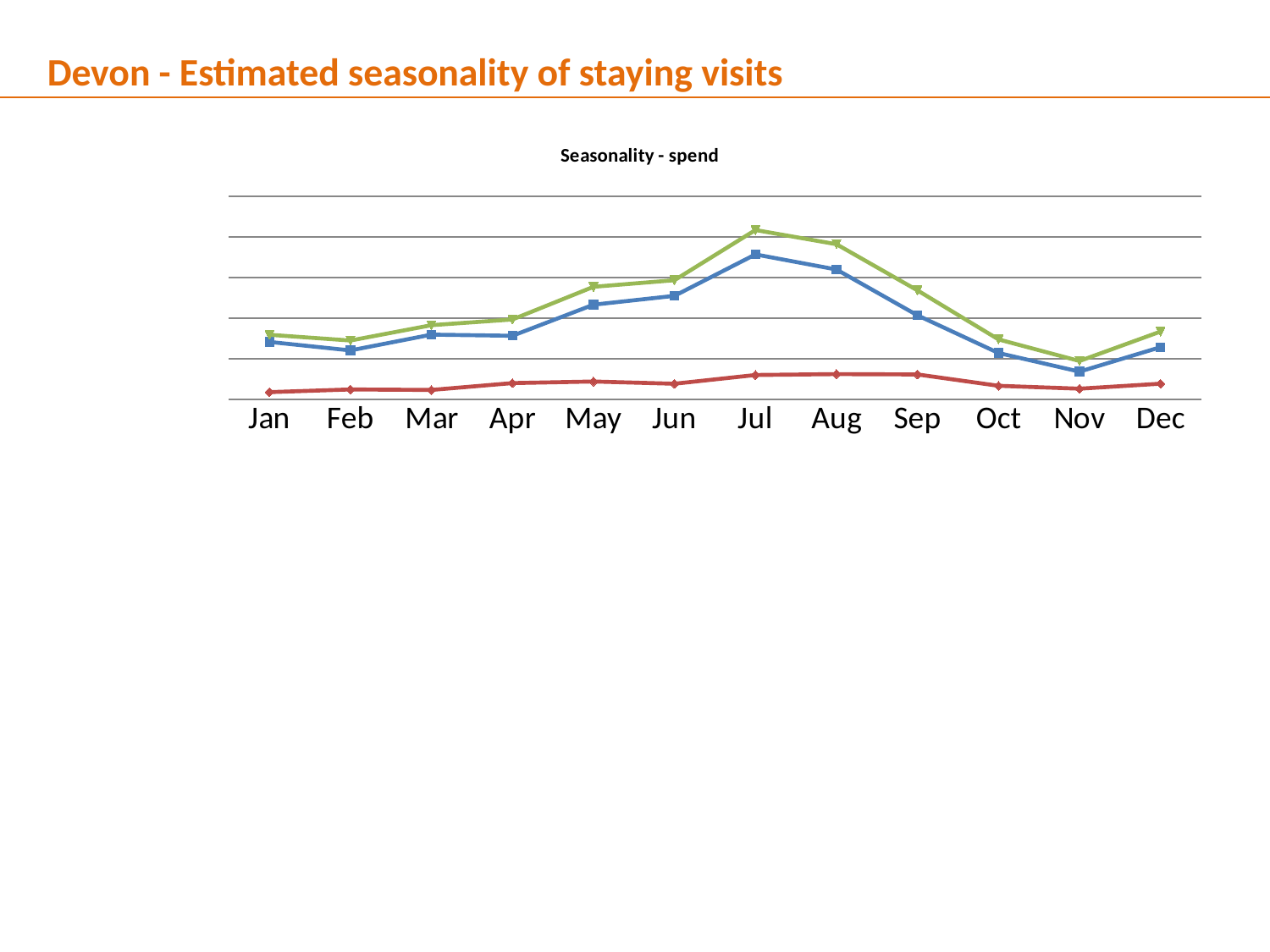

Devon - Estimated seasonality of staying visits

### Chart: Seasonality - spend

| Category | UK spend (mn's) | OS spend (mn's) | Total spend (mn's) |
|---|---|---|---|
| Jan | 70.71551419742609 | 8.867128322075933 | 79.58264251950202 |
| Feb | 60.223980116711225 | 12.221288077785012 | 72.44526819449624 |
| Mar | 79.75672229903053 | 11.602715629374464 | 91.35943792840499 |
| Apr | 78.36359014831663 | 20.029555405588134 | 98.39314555390476 |
| May | 116.63213165193005 | 22.01817957949538 | 138.65031123142543 |
| Jun | 127.52202874277489 | 19.210132729162574 | 146.73216147193747 |
| Jul | 178.5152817381144 | 30.01660799273451 | 208.53188973084892 |
| Aug | 159.9203951287245 | 31.086631238390236 | 191.00702636711472 |
| Sep | 103.5049616333355 | 30.678087772198896 | 134.1830494055344 |
| Oct | 57.075256252128035 | 16.72503938861977 | 73.8002956407478 |
| Nov | 34.09707598975726 | 13.131832839208245 | 47.2289088289655 |
| Dec | 64.2260621017508 | 19.30380102536686 | 83.52986312711766 |
6